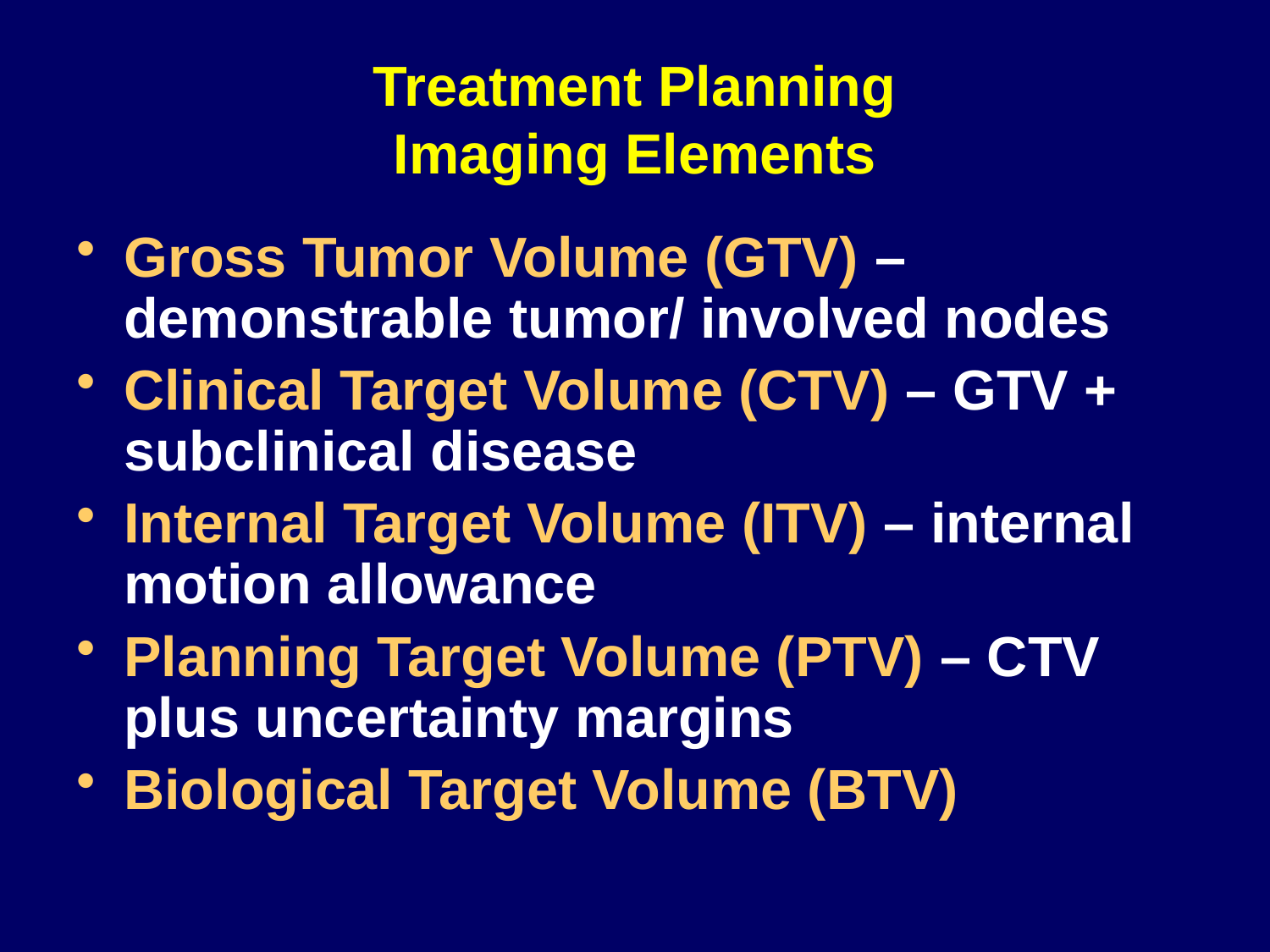

# Treatment Planning Imaging Elements
Gross Tumor Volume (GTV) – demonstrable tumor/ involved nodes
Clinical Target Volume (CTV) – GTV + subclinical disease
Internal Target Volume (ITV) – internal motion allowance
Planning Target Volume (PTV) – CTV plus uncertainty margins
Biological Target Volume (BTV)